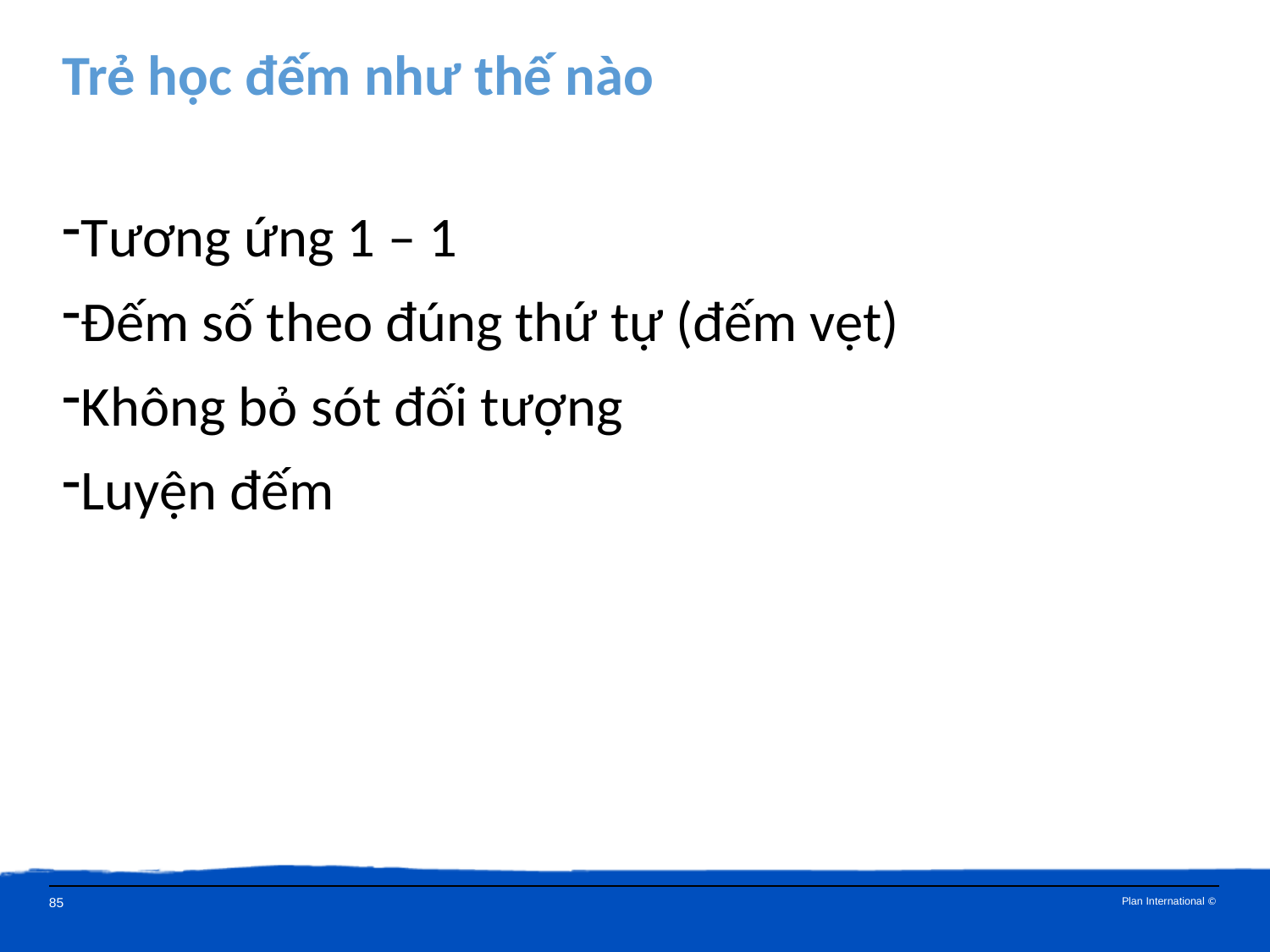

Trẻ học đếm như thế nào
Tương ứng 1 – 1
Đếm số theo đúng thứ tự (đếm vẹt)
Không bỏ sót đối tượng
Luyện đếm

85